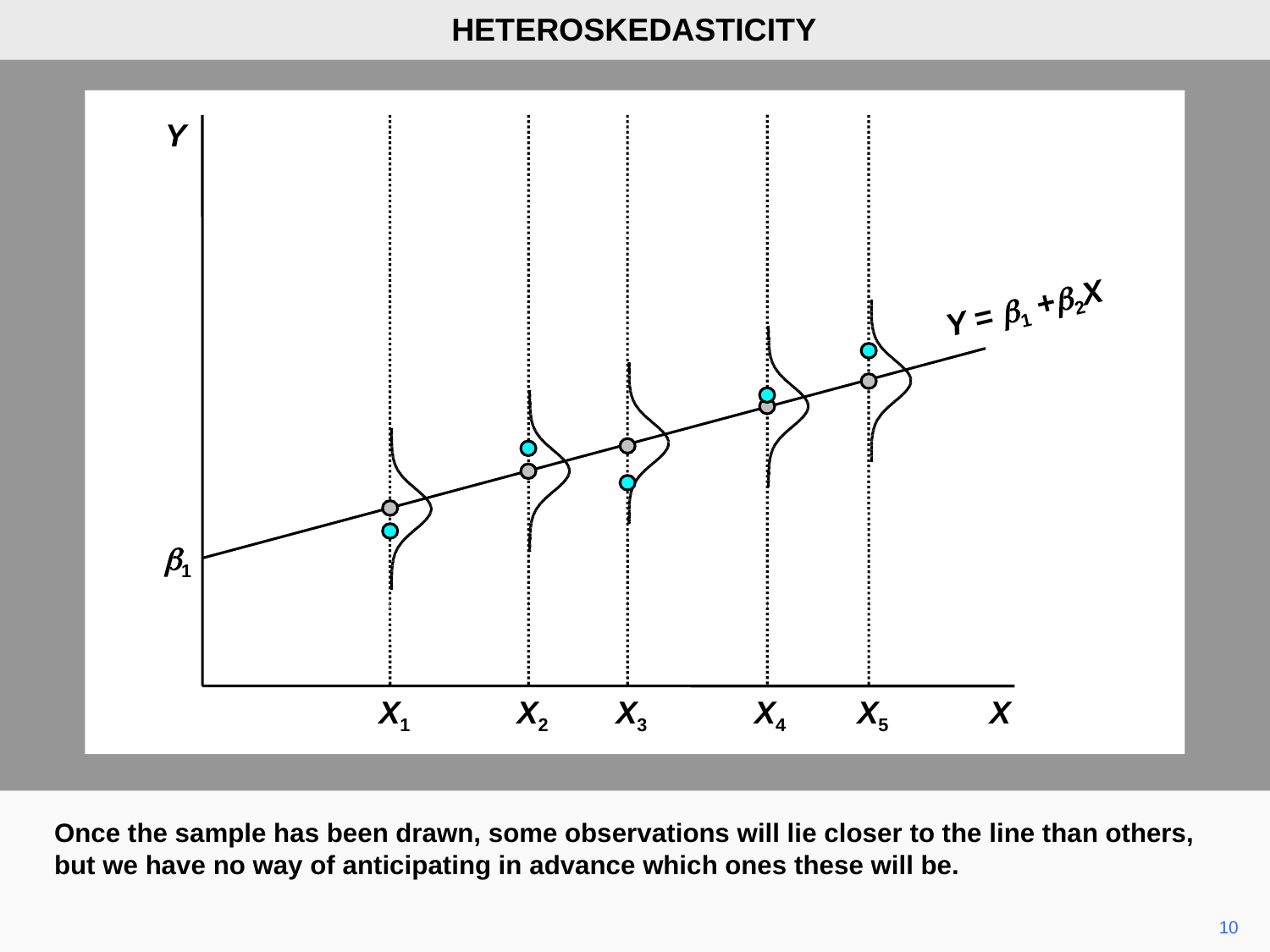

HETEROSKEDASTICITY

Y

Y = β1 +β2X

β1

X1
X2
X3
X4
X5
X

Once the sample has been drawn, some observations will lie closer to the line than others, but we have no way of anticipating in advance which ones these will be.
10